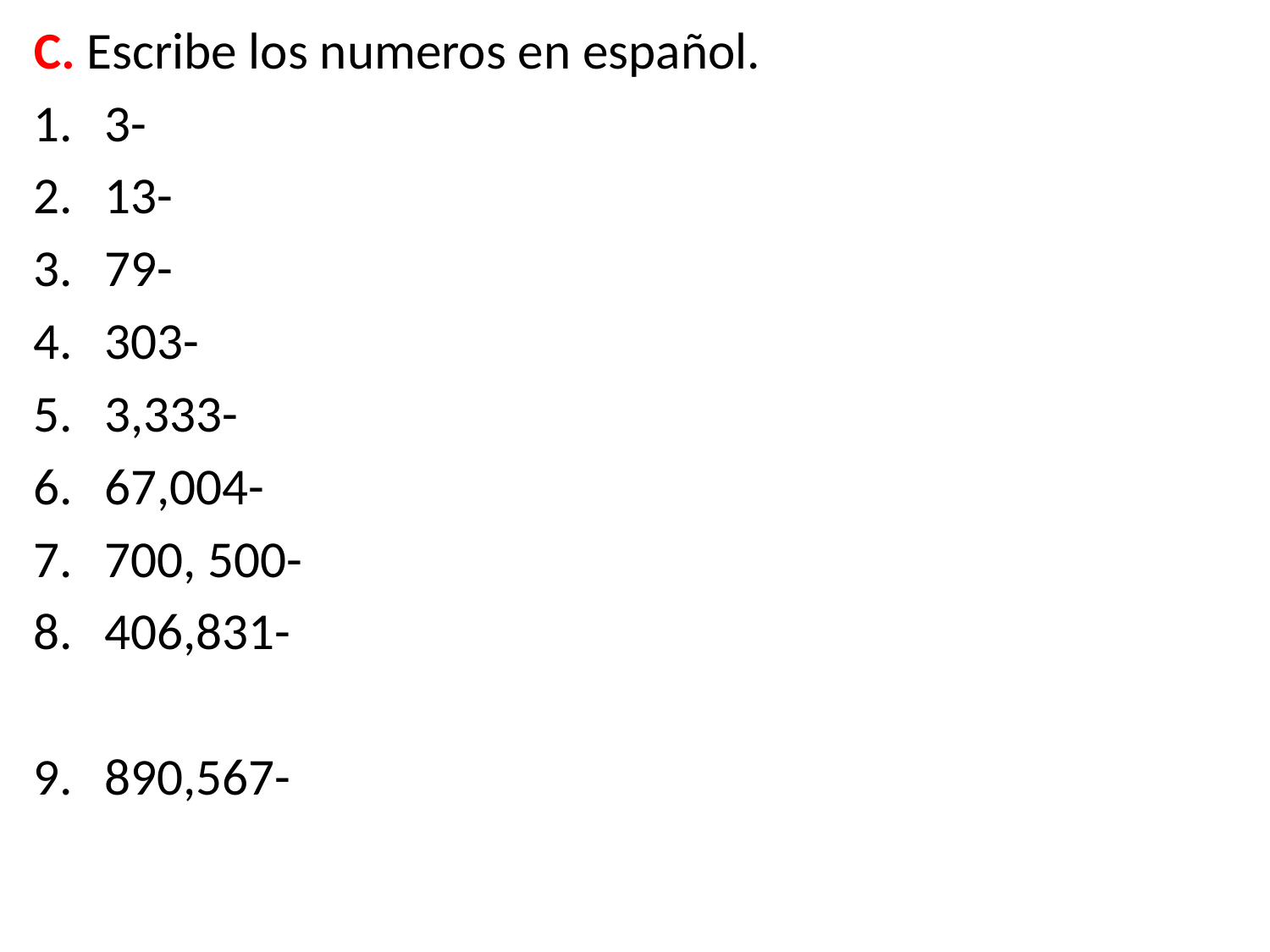

C. Escribe los numeros en español.
3-
13-
79-
303-
3,333-
67,004-
700, 500-
406,831-

890,567-